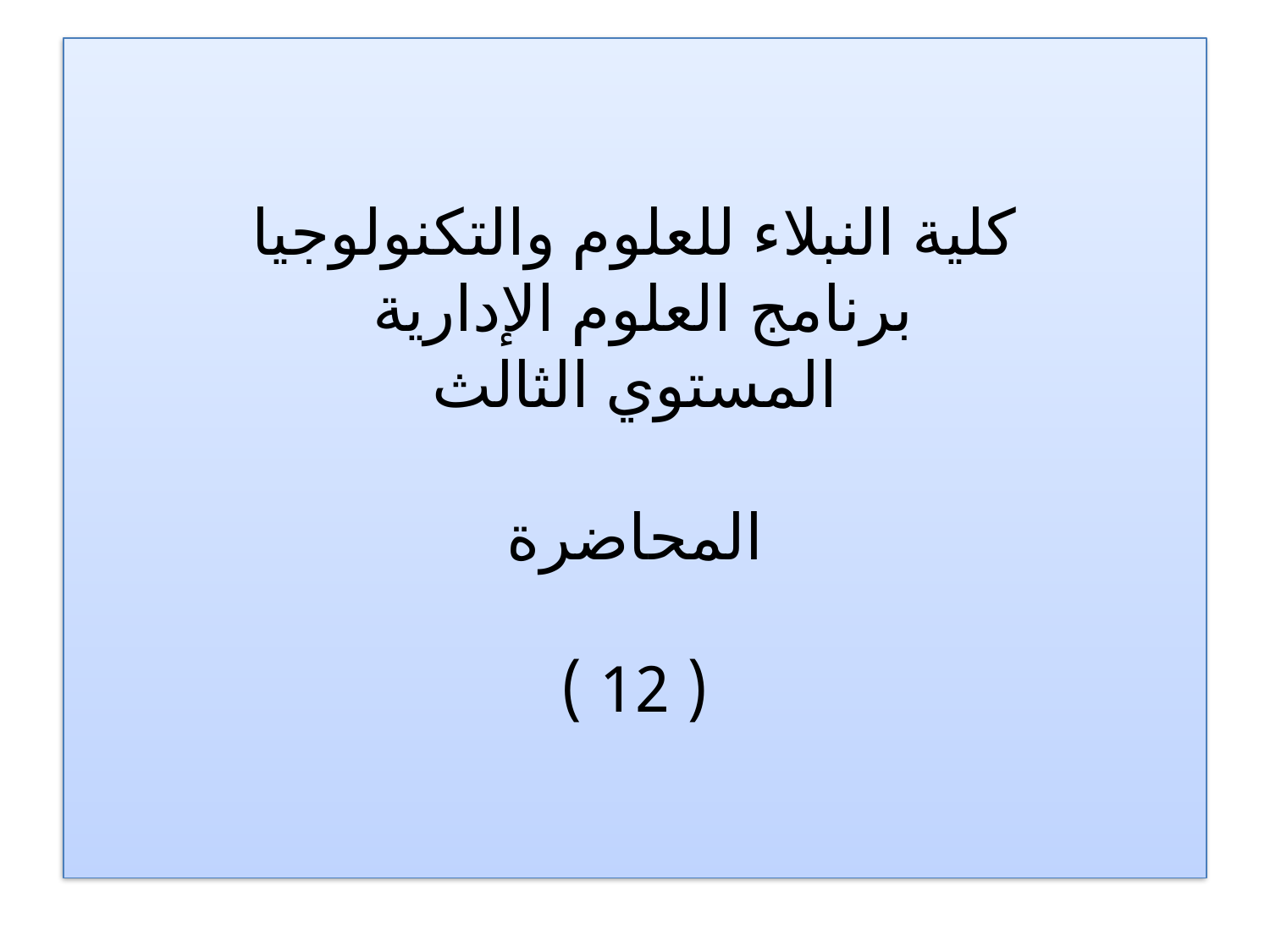

# كلية النبلاء للعلوم والتكنولوجيا برنامج العلوم الإدارية المستوي الثالث المحاضرة ( 12 )